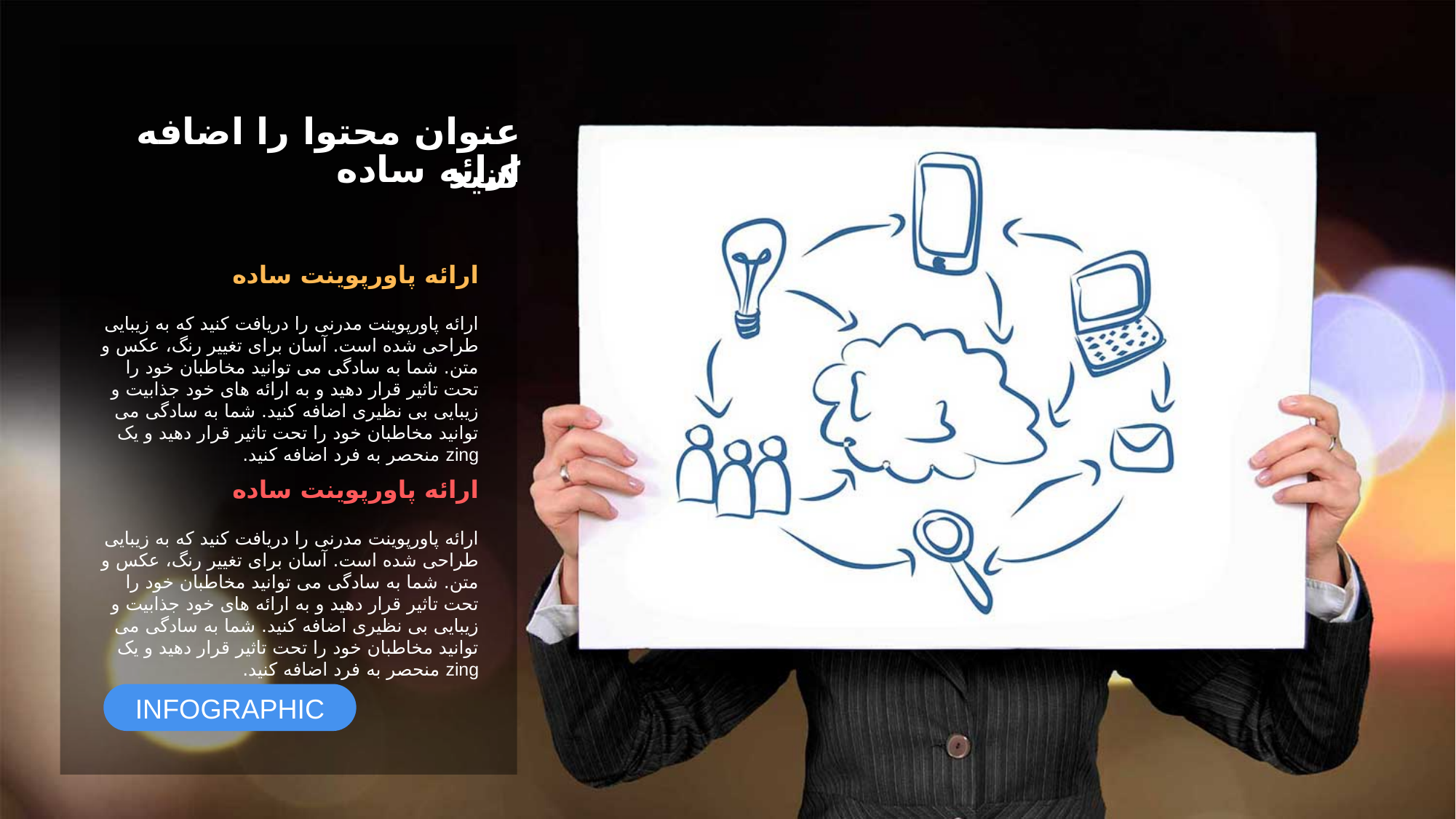

عنوان محتوا را اضافه کنید
ارائه ساده
ارائه پاورپوینت ساده
ارائه پاورپوینت مدرنی را دریافت کنید که به زیبایی طراحی شده است. آسان برای تغییر رنگ، عکس و متن. شما به سادگی می توانید مخاطبان خود را تحت تاثیر قرار دهید و به ارائه های خود جذابیت و زیبایی بی نظیری اضافه کنید. شما به سادگی می توانید مخاطبان خود را تحت تاثیر قرار دهید و یک zing منحصر به فرد اضافه کنید.
ارائه پاورپوینت ساده
ارائه پاورپوینت مدرنی را دریافت کنید که به زیبایی طراحی شده است. آسان برای تغییر رنگ، عکس و متن. شما به سادگی می توانید مخاطبان خود را تحت تاثیر قرار دهید و به ارائه های خود جذابیت و زیبایی بی نظیری اضافه کنید. شما به سادگی می توانید مخاطبان خود را تحت تاثیر قرار دهید و یک zing منحصر به فرد اضافه کنید.
INFOGRAPHIC